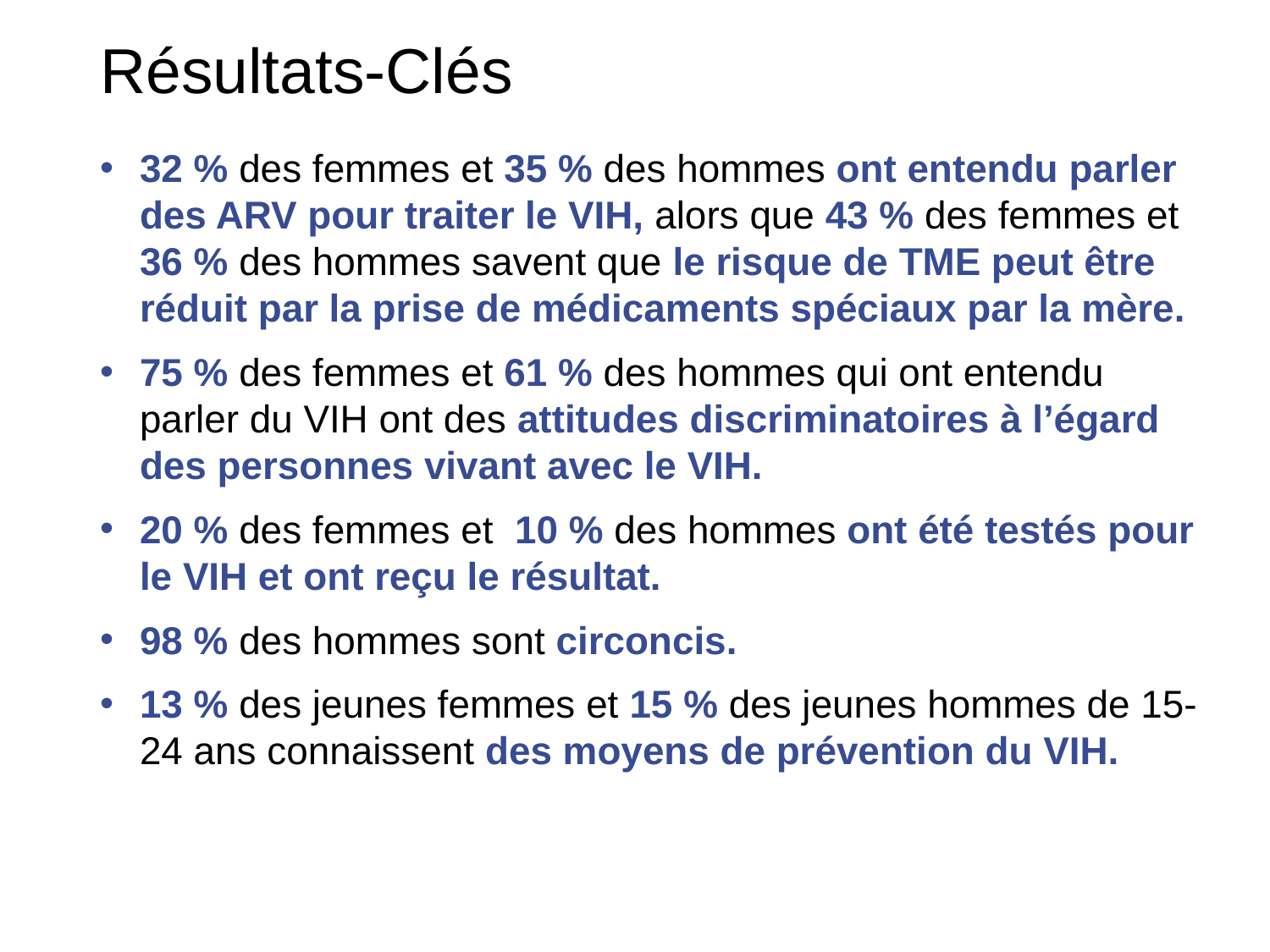

# Résultats-Clés
32 % des femmes et 35 % des hommes ont entendu parler des ARV pour traiter le VIH, alors que 43 % des femmes et 36 % des hommes savent que le risque de TME peut être réduit par la prise de médicaments spéciaux par la mère.
75 % des femmes et 61 % des hommes qui ont entendu parler du VIH ont des attitudes discriminatoires à l’égard des personnes vivant avec le VIH.
20 % des femmes et  10 % des hommes ont été testés pour le VIH et ont reçu le résultat.
98 % des hommes sont circoncis.
13 % des jeunes femmes et 15 % des jeunes hommes de 15-24 ans connaissent des moyens de prévention du VIH.